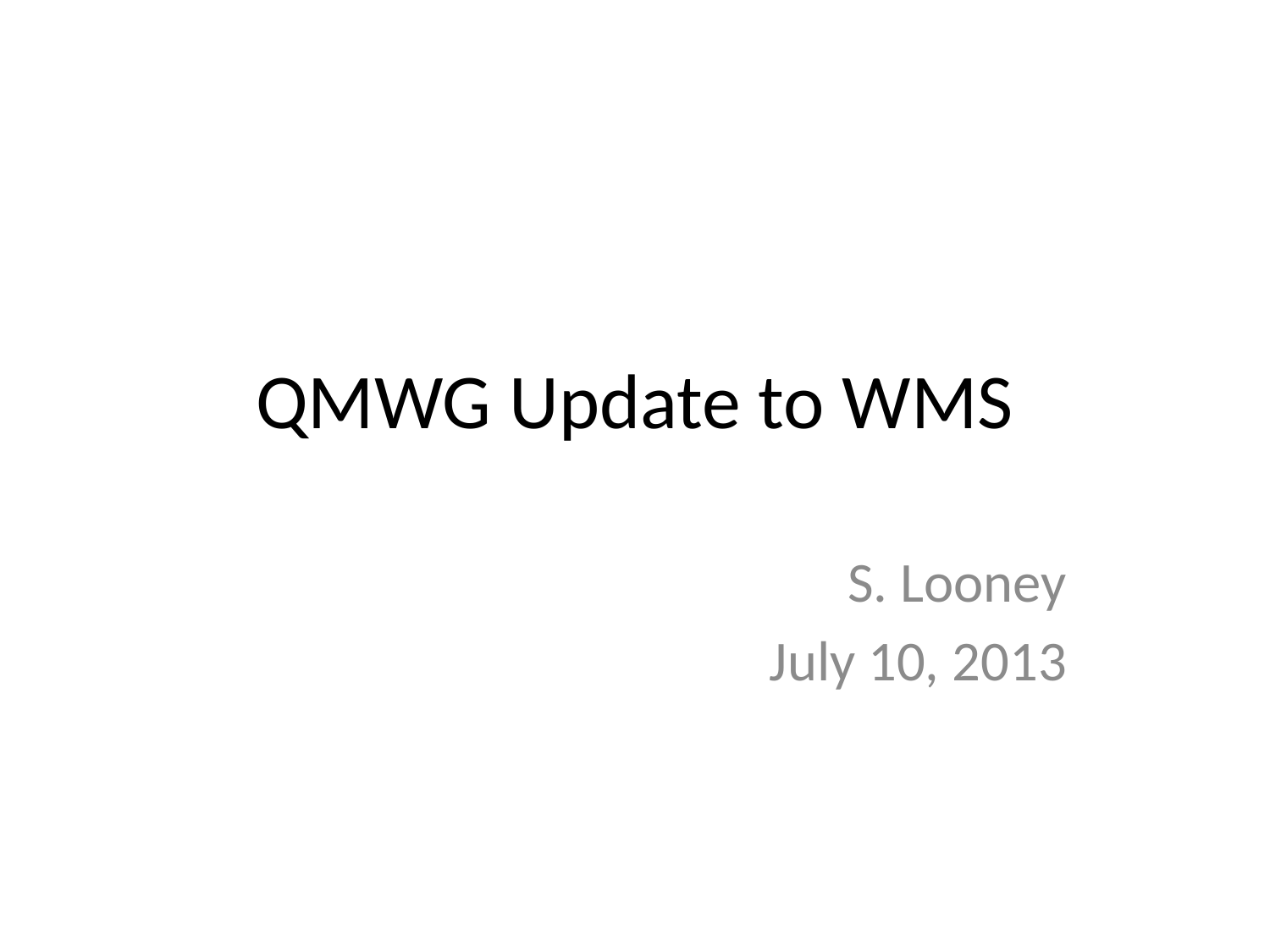

# QMWG Update to WMS
S. Looney
July 10, 2013